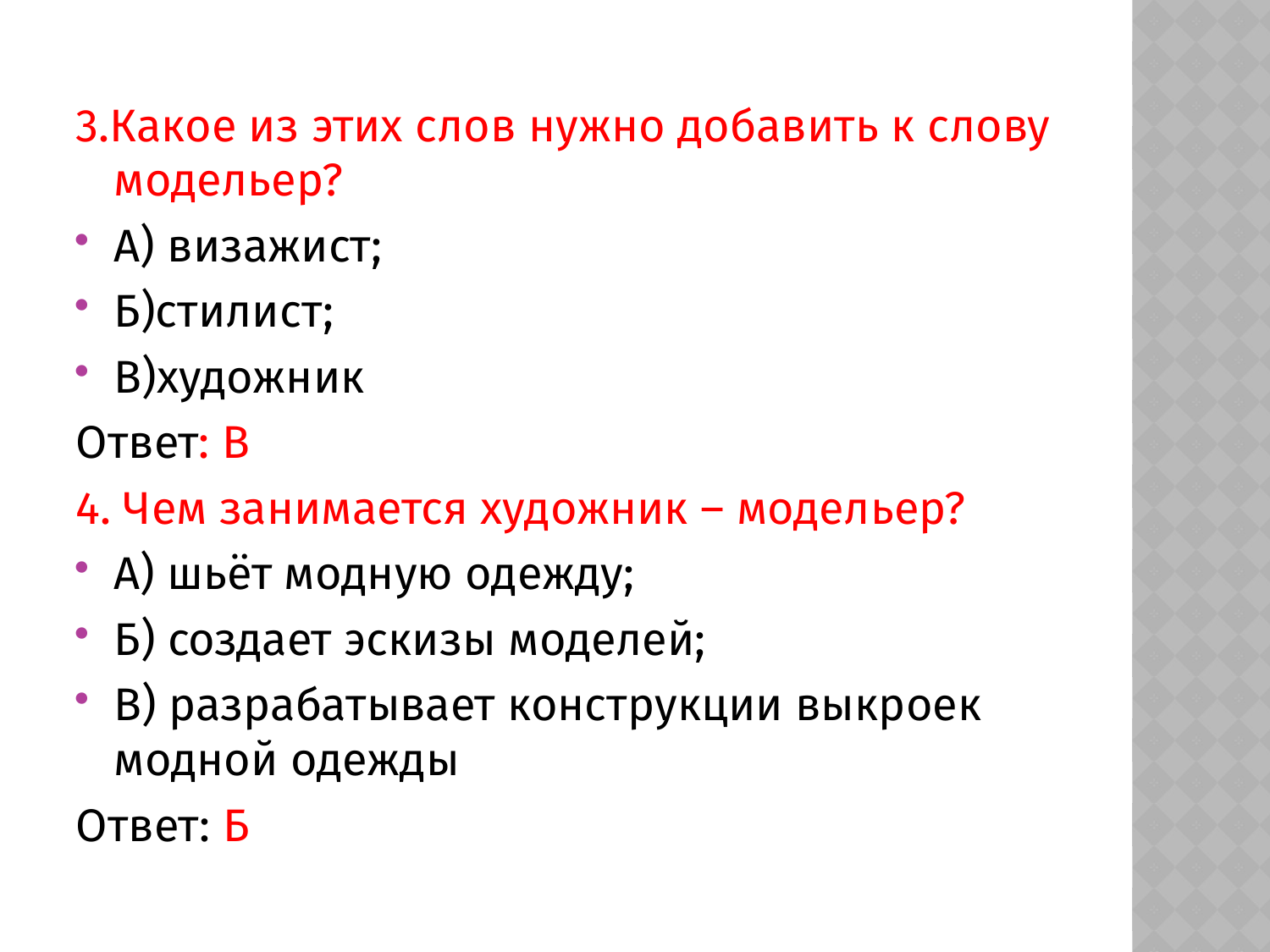

#
3.Какое из этих слов нужно добавить к слову модельер?
А) визажист;
Б)стилист;
В)художник
Ответ: В
4. Чем занимается художник – модельер?
А) шьёт модную одежду;
Б) создает эскизы моделей;
В) разрабатывает конструкции выкроек модной одежды
Ответ: Б